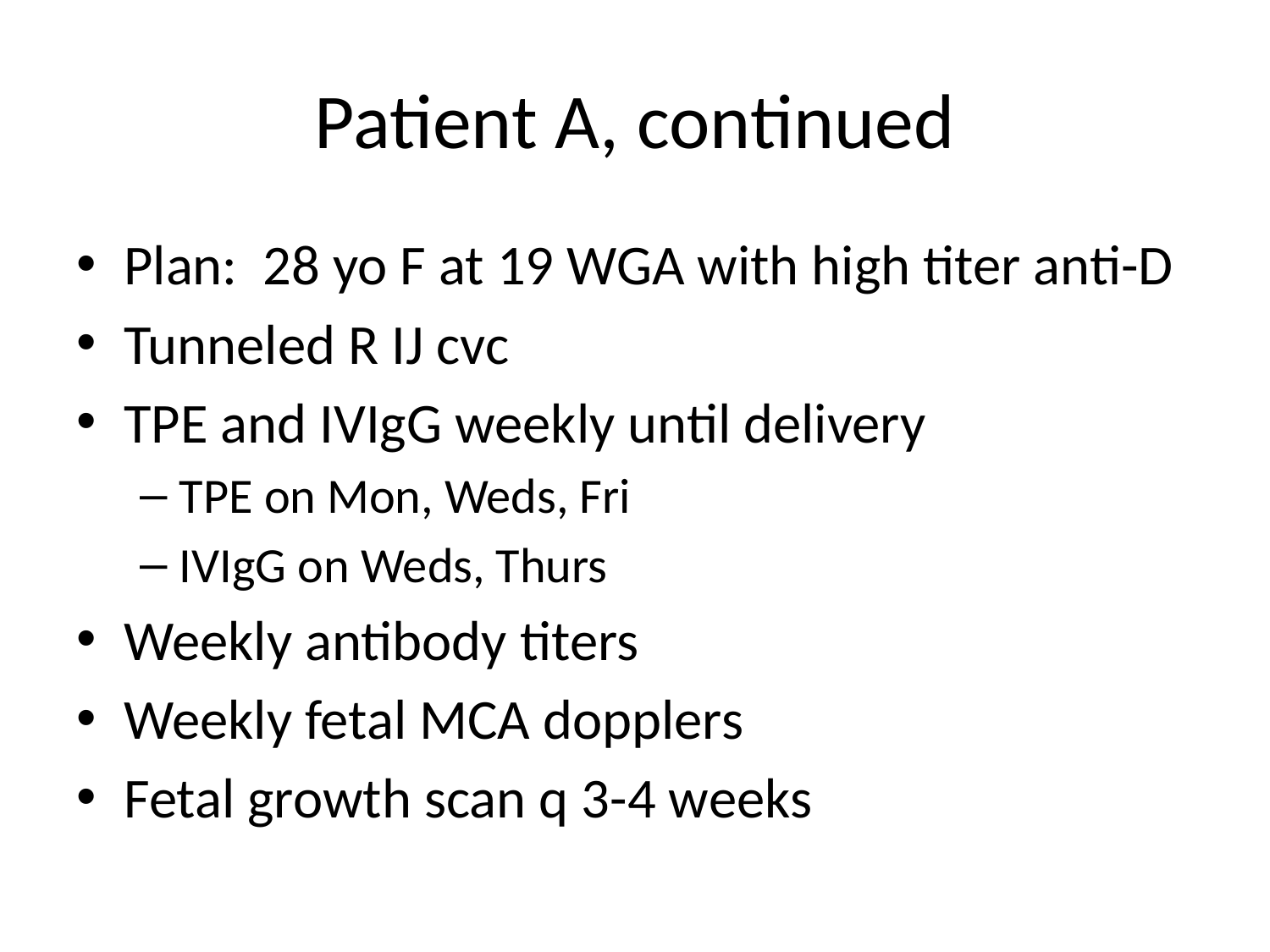

# Patient A, continued
Plan:  28 yo F at 19 WGA with high titer anti-D
Tunneled R IJ cvc
TPE and IVIgG weekly until delivery
TPE on Mon, Weds, Fri
IVIgG on Weds, Thurs
Weekly antibody titers
Weekly fetal MCA dopplers
Fetal growth scan q 3-4 weeks